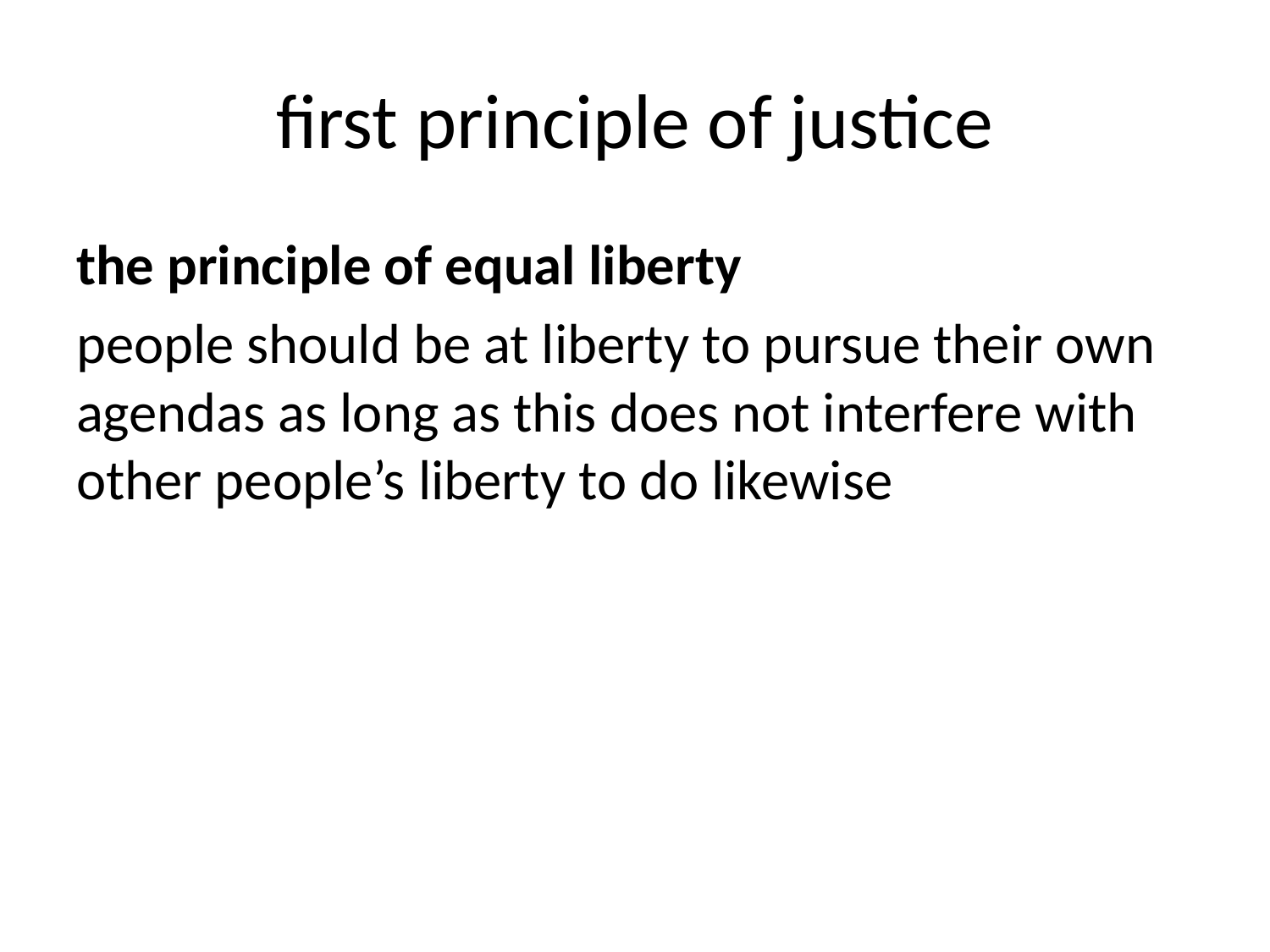

# first principle of justice
the principle of equal liberty
people should be at liberty to pursue their own agendas as long as this does not interfere with other people’s liberty to do likewise